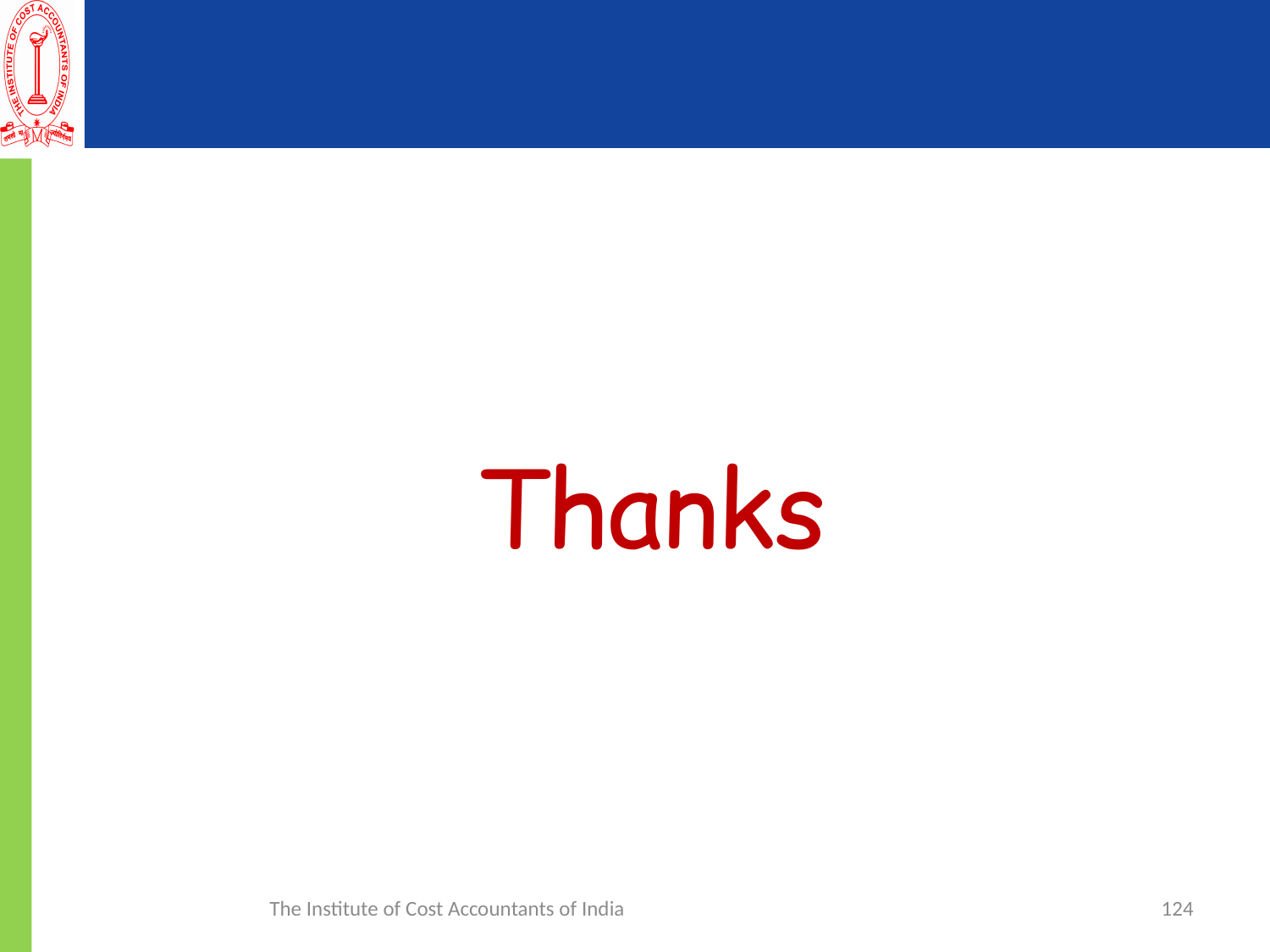

Thanks
The Institute of Cost Accountants of India
124